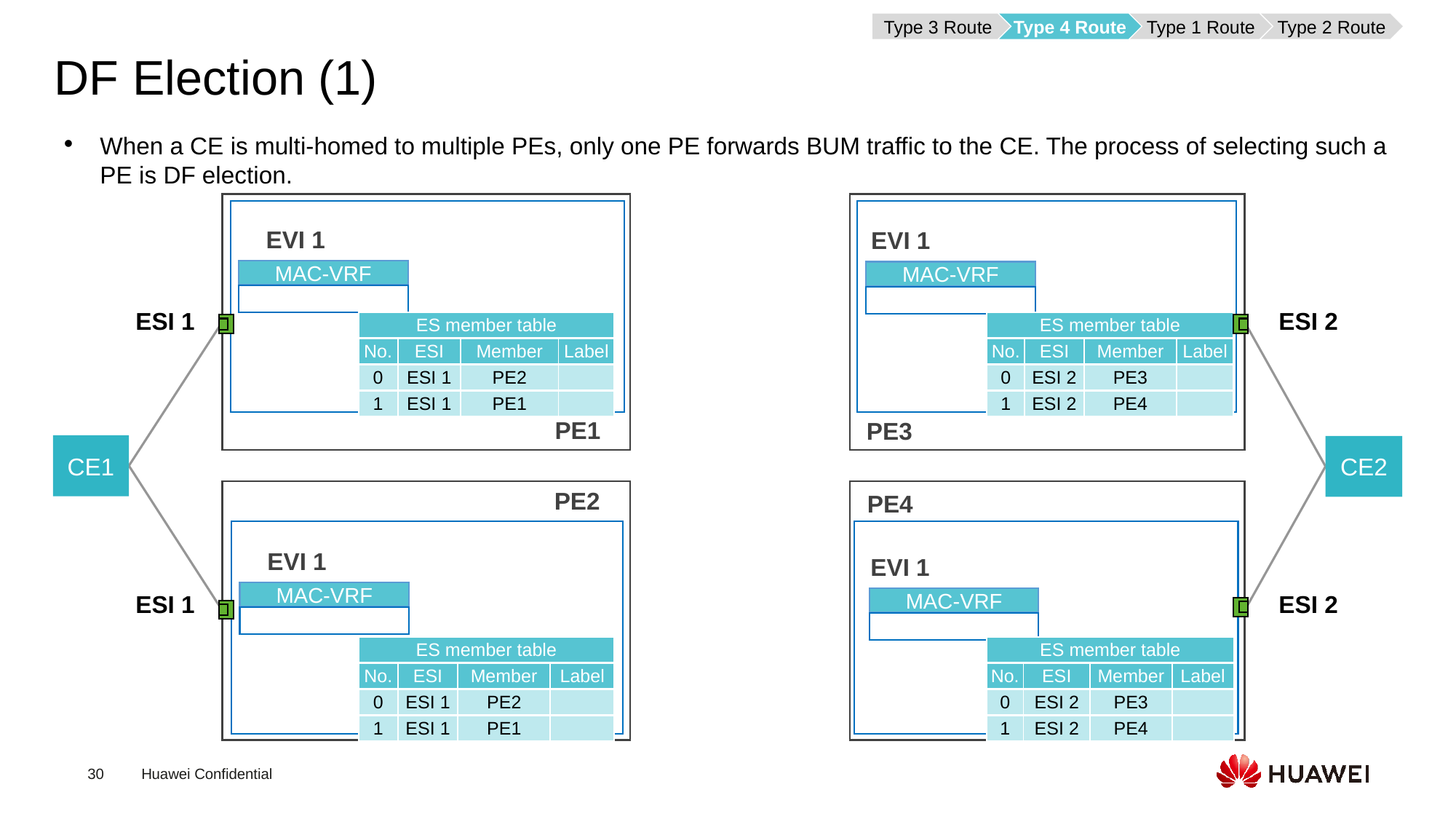

Type 3 Route
Type 4 Route
Type 1 Route
Type 2 Route
# DF Election (1)
When a CE is multi-homed to multiple PEs, only one PE forwards BUM traffic to the CE. The process of selecting such a PE is DF election.

EVI 1
EVI 1
MAC-VRF
MAC-VRF

ESI 1
ESI 2
| ES member table |  |  |  |
| --- | --- | --- | --- |
| No. | ESI | Member | Label |
| 0 | ESI 1 | PE2 |  |
| 1 | ESI 1 | PE1 |  |
| ES member table |  |  |  |
| --- | --- | --- | --- |
| No. | ESI | Member | Label |
| 0 | ESI 2 | PE3 |  |
| 1 | ESI 2 | PE4 |  |

PE1
PE3
CE1
CE2
PE2

PE4

EVI 1
EVI 1
MAC-VRF
ESI 1
ESI 2
MAC-VRF

| ES member table |  |  |  |
| --- | --- | --- | --- |
| No. | ESI | Member | Label |
| 0 | ESI 1 | PE2 |  |
| 1 | ESI 1 | PE1 |  |
| ES member table |  |  |  |
| --- | --- | --- | --- |
| No. | ESI | Member | Label |
| 0 | ESI 2 | PE3 |  |
| 1 | ESI 2 | PE4 |  |